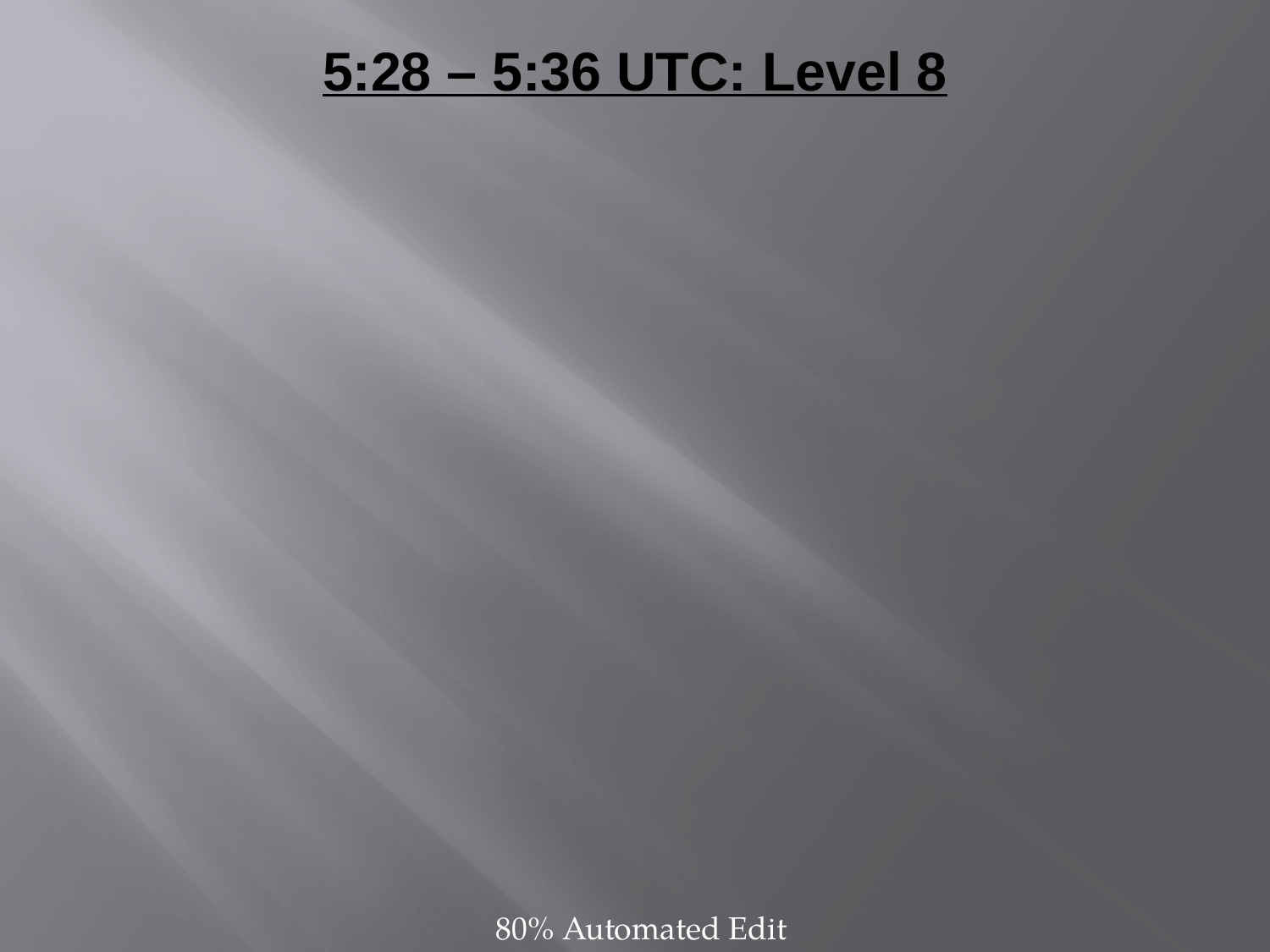

# 5:28 – 5:36 UTC: Level 8

80% Automated Edit